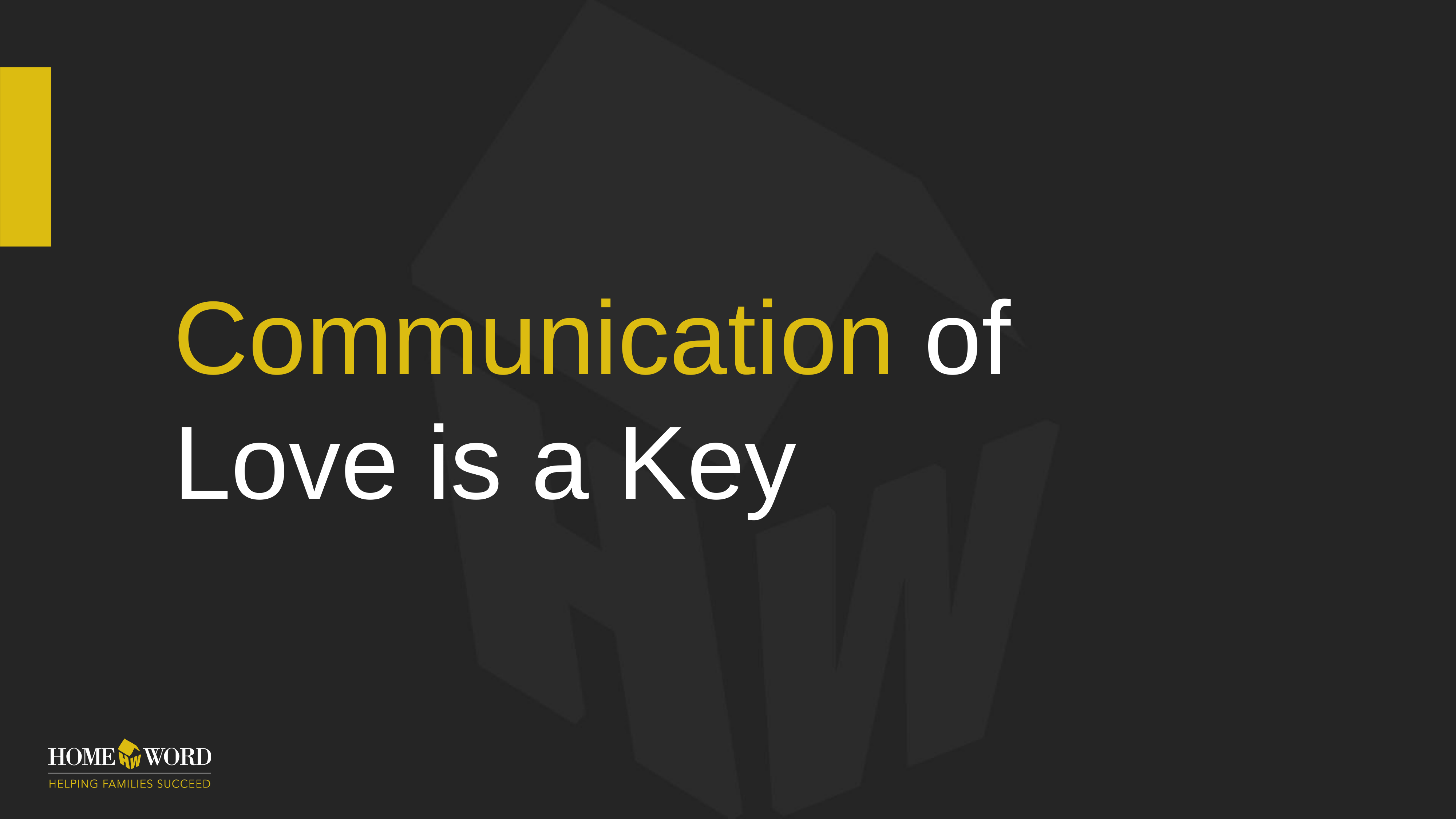

# Communication of Love is a Key